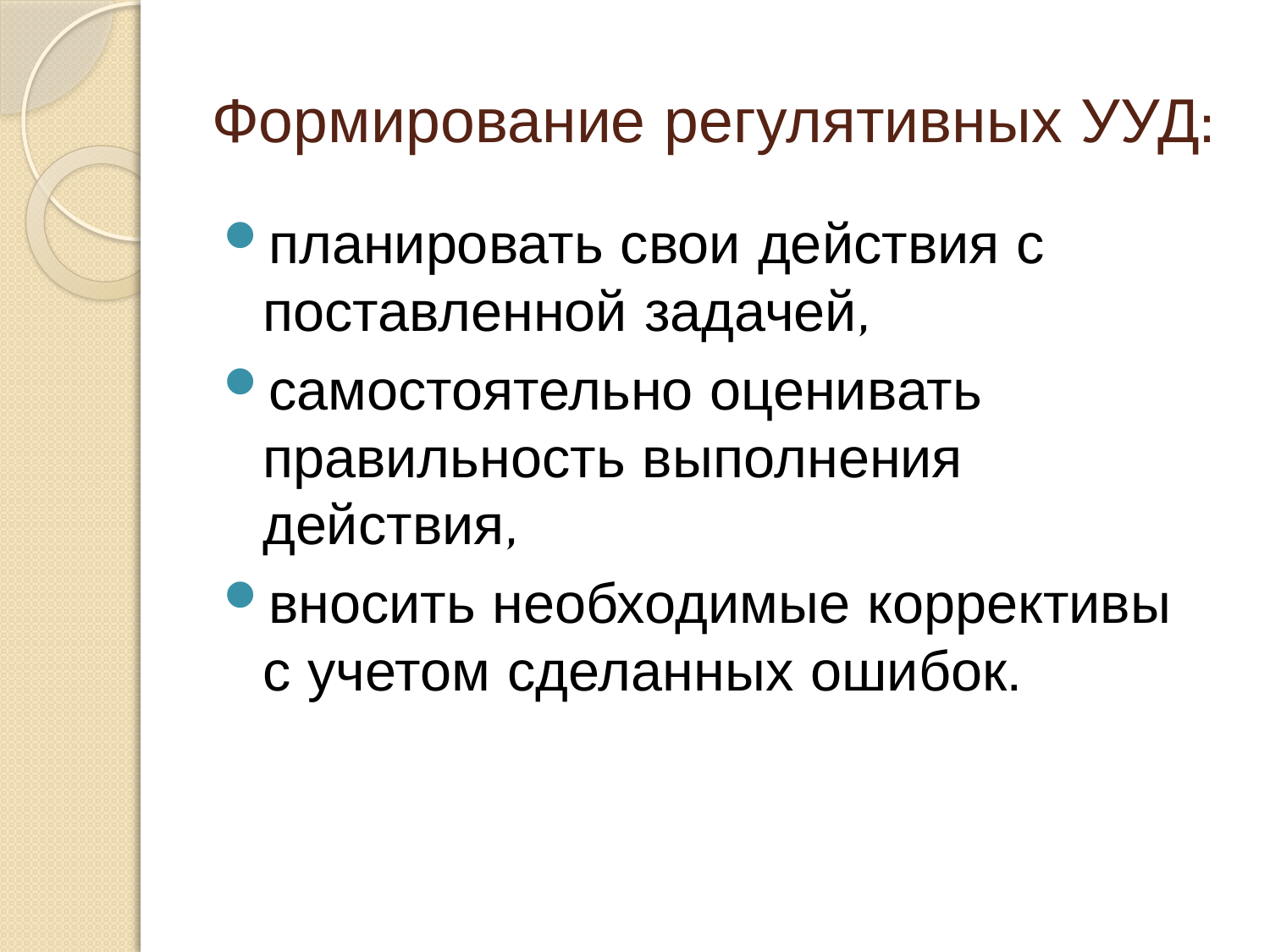

# Формирование регулятивных УУД:
планировать свои действия с поставленной задачей,
самостоятельно оценивать правильность выполнения действия,
вносить необходимые коррективы  с учетом сделанных ошибок.